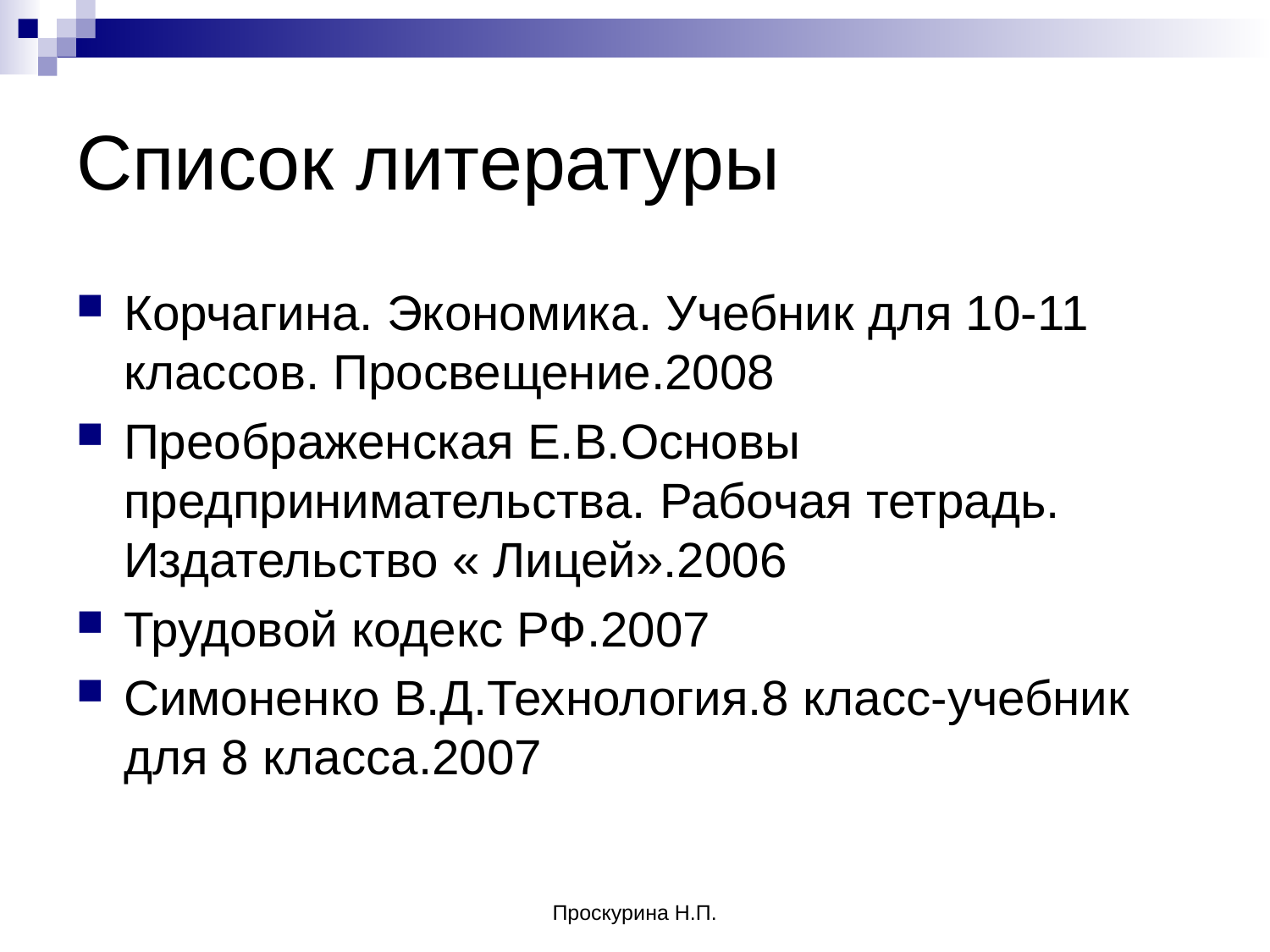

# Список литературы
Корчагина. Экономика. Учебник для 10-11 классов. Просвещение.2008
Преображенская Е.В.Основы предпринимательства. Рабочая тетрадь. Издательство « Лицей».2006
Трудовой кодекс РФ.2007
Симоненко В.Д.Технология.8 класс-учебник для 8 класса.2007
Проскурина Н.П.